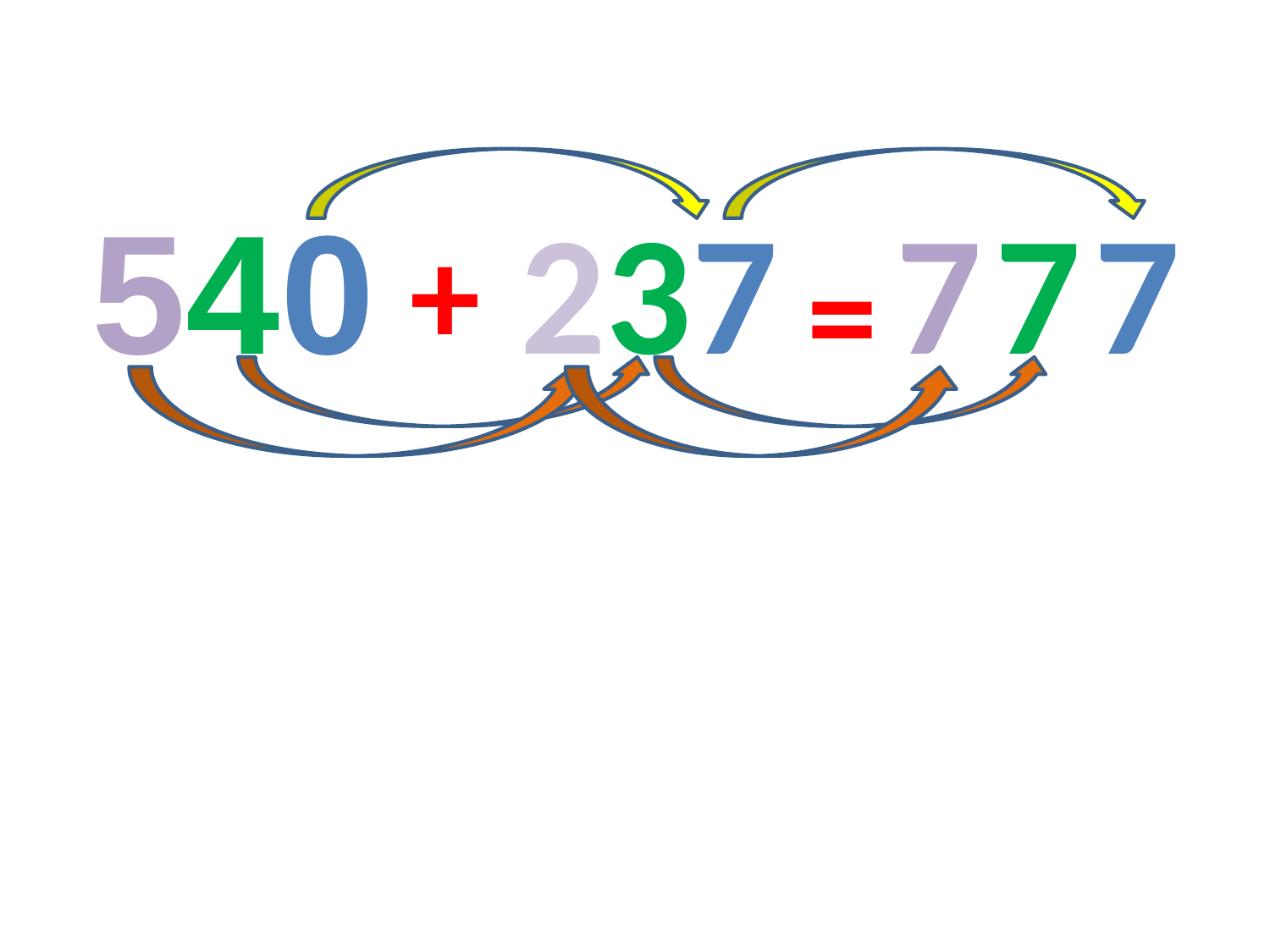

540
237
7
7
7
+
=